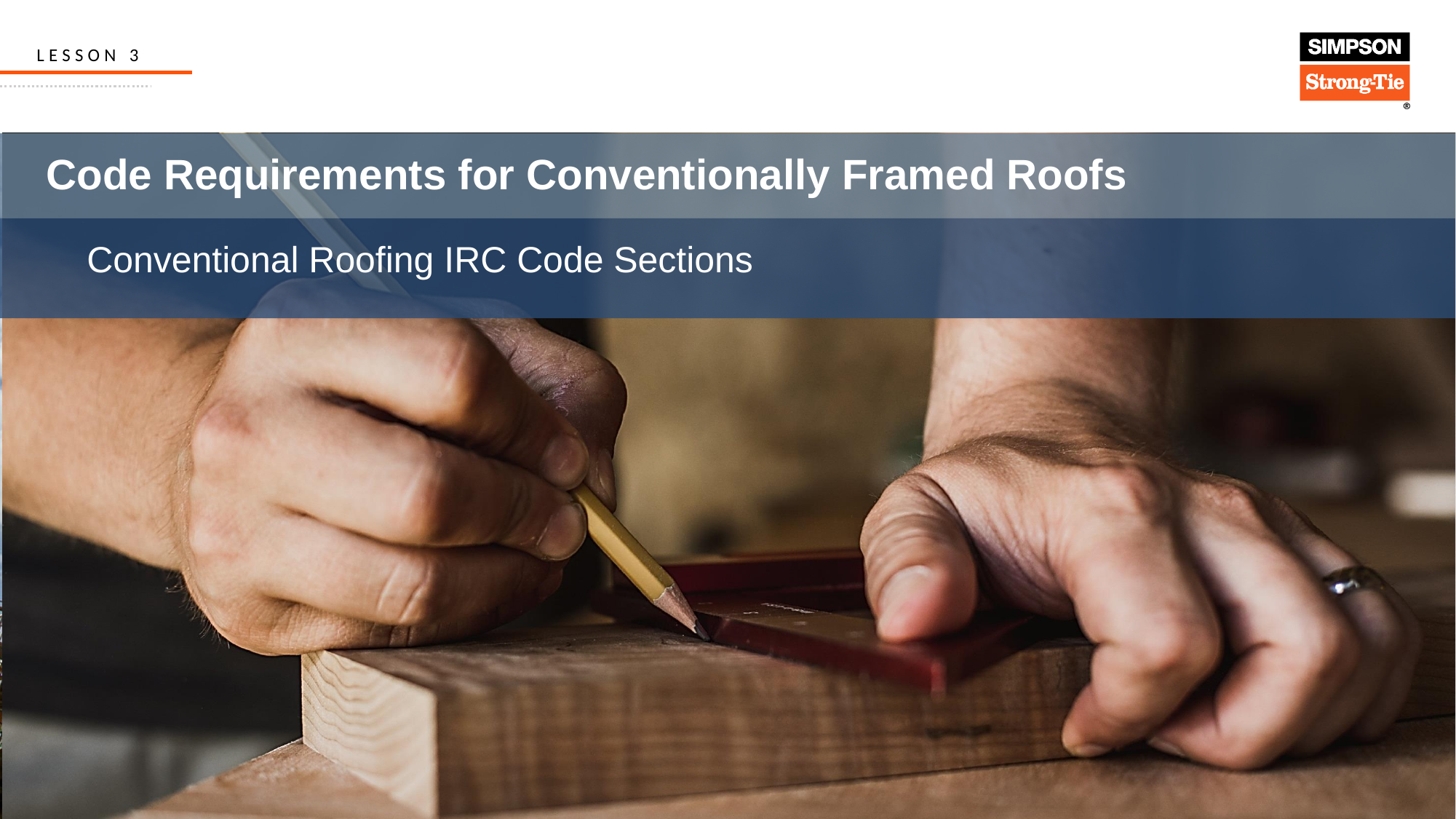

LESSON 3
   Code Requirements for Conventionally Framed Roofs

Conventional Roofing IRC Code Sections